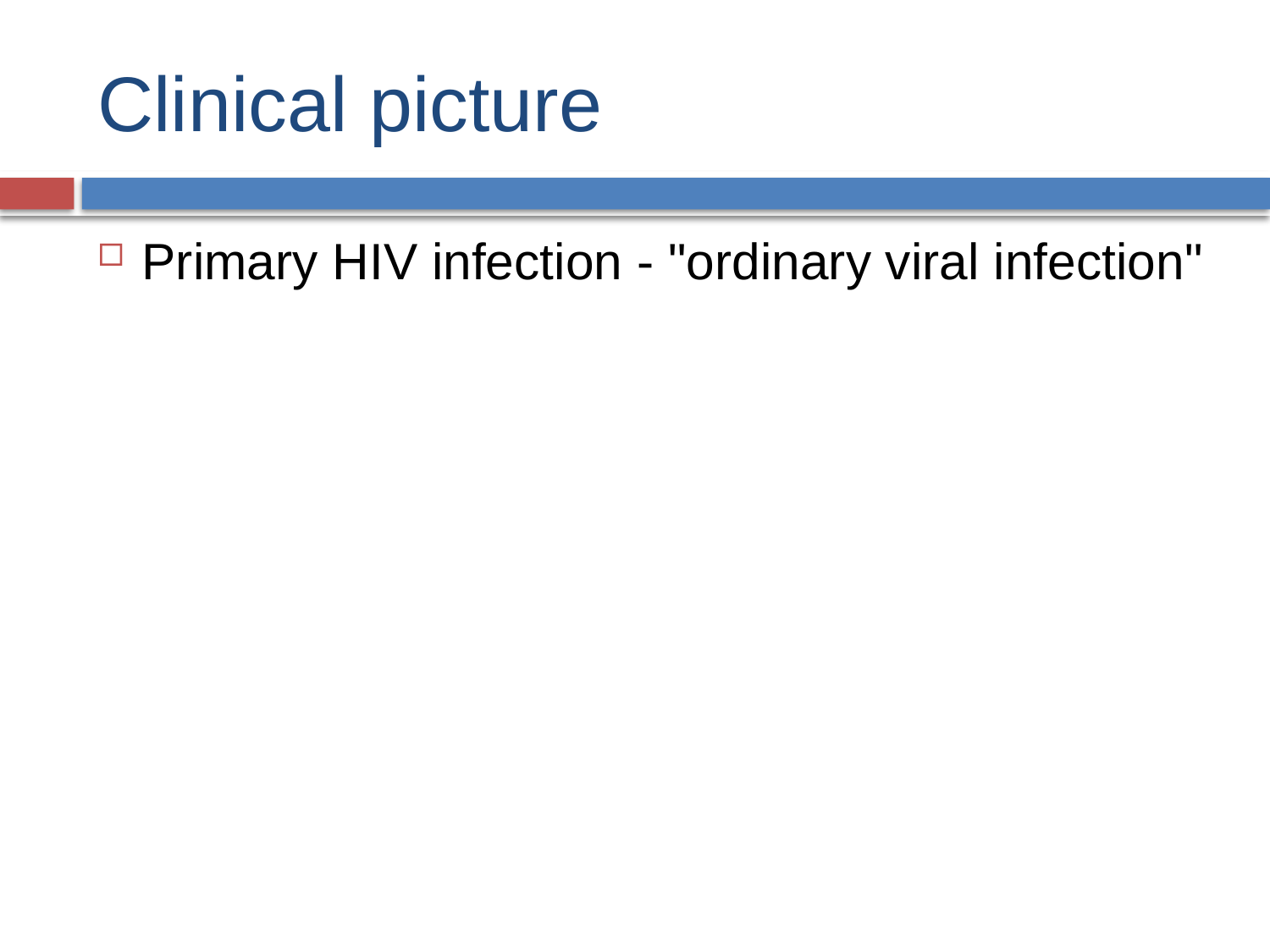

# Clinical picture
Primary HIV infection - "ordinary viral infection"